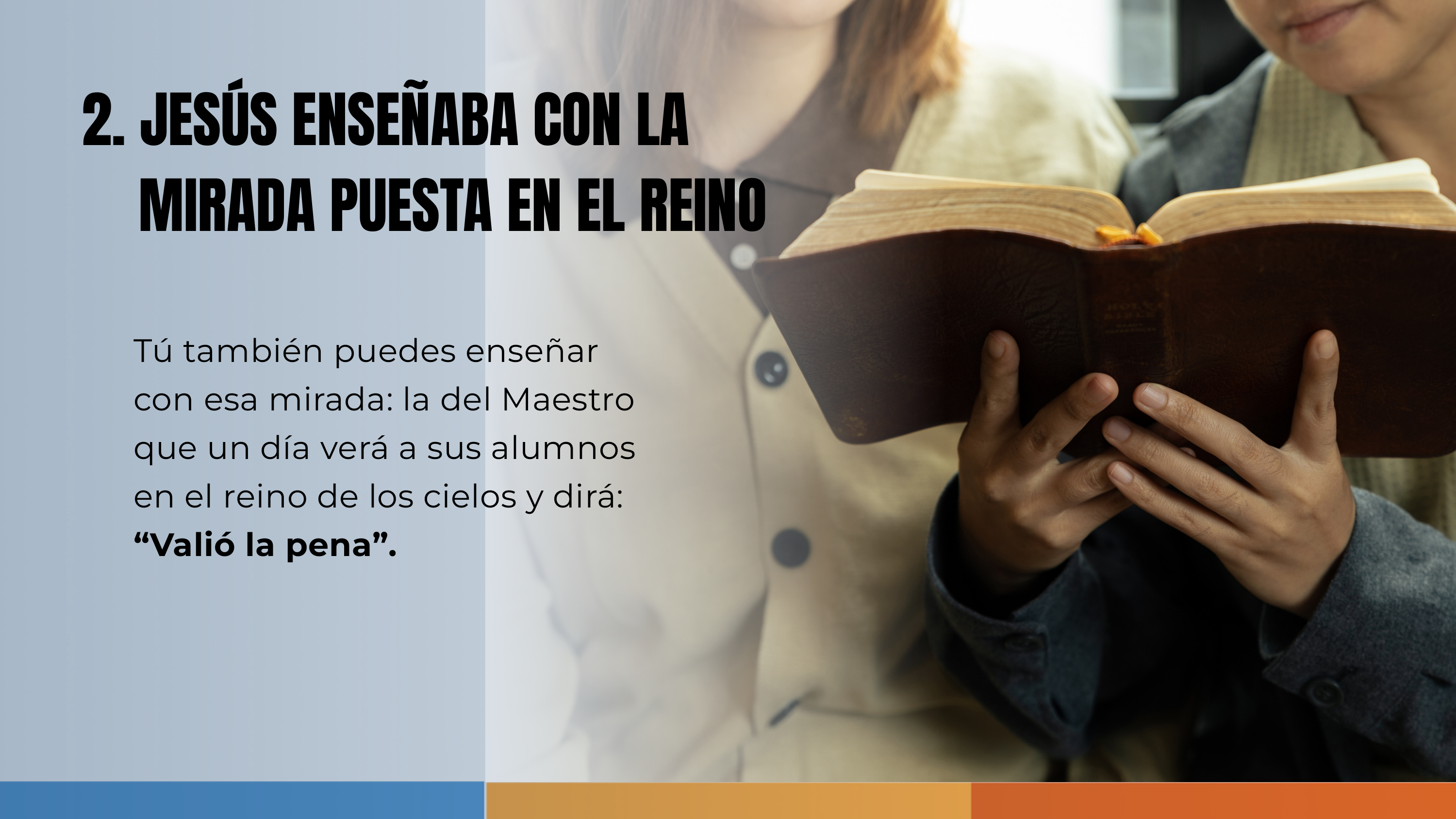

2. JESÚS ENSEÑABA CON LA
    MIRADA PUESTA EN EL REINO
Tú también puedes enseñar con esa mirada: la del Maestro que un día verá a sus alumnos en el reino de los cielos y dirá: “Valió la pena”.